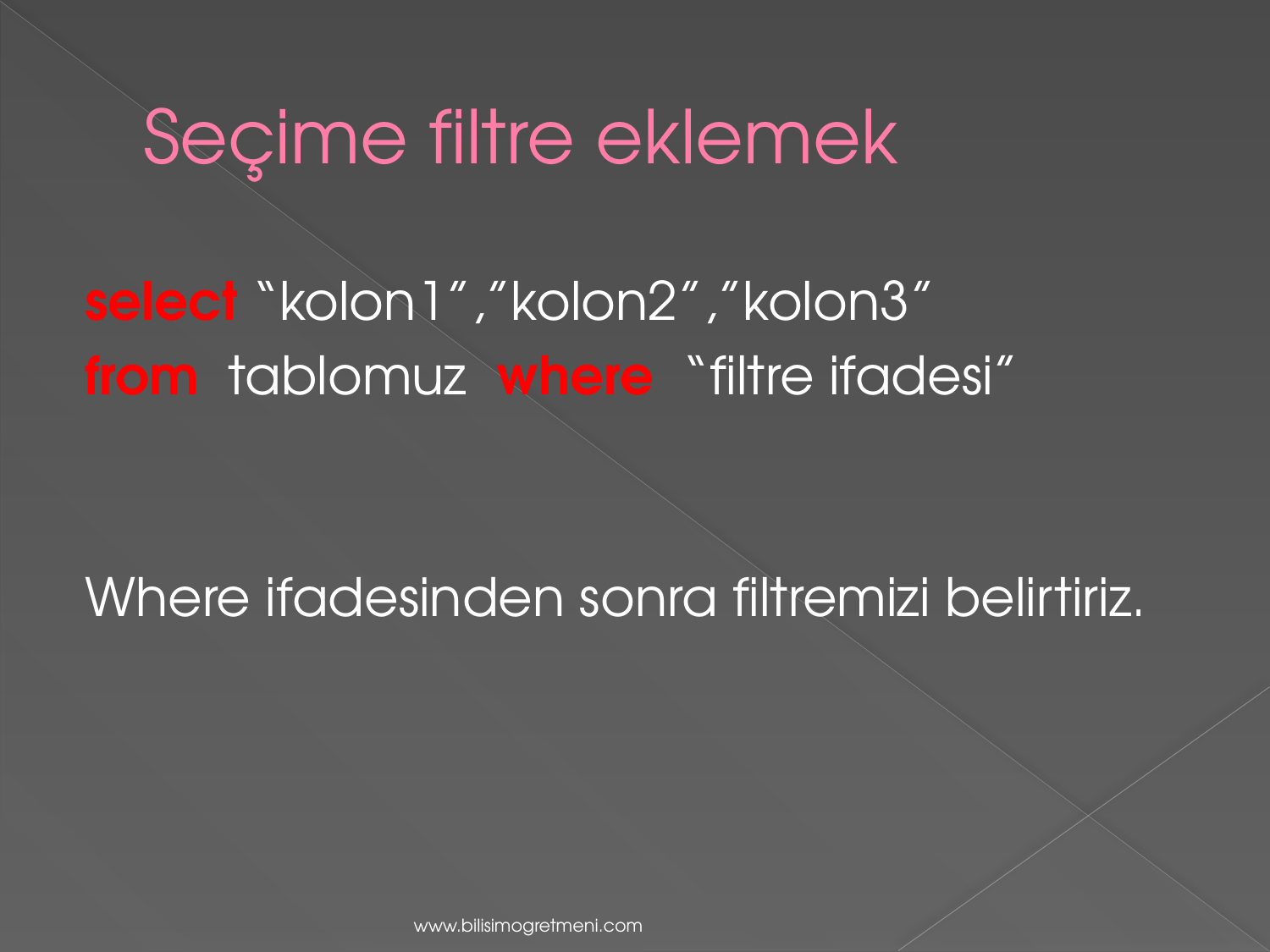

# Seçime filtre eklemek
select “kolon1”,”kolon2”,”kolon3”
from  tablomuz  where  “filtre ifadesi”

Where ifadesinden sonra filtremizi belirtiriz.
www.bilisimogretmeni.com